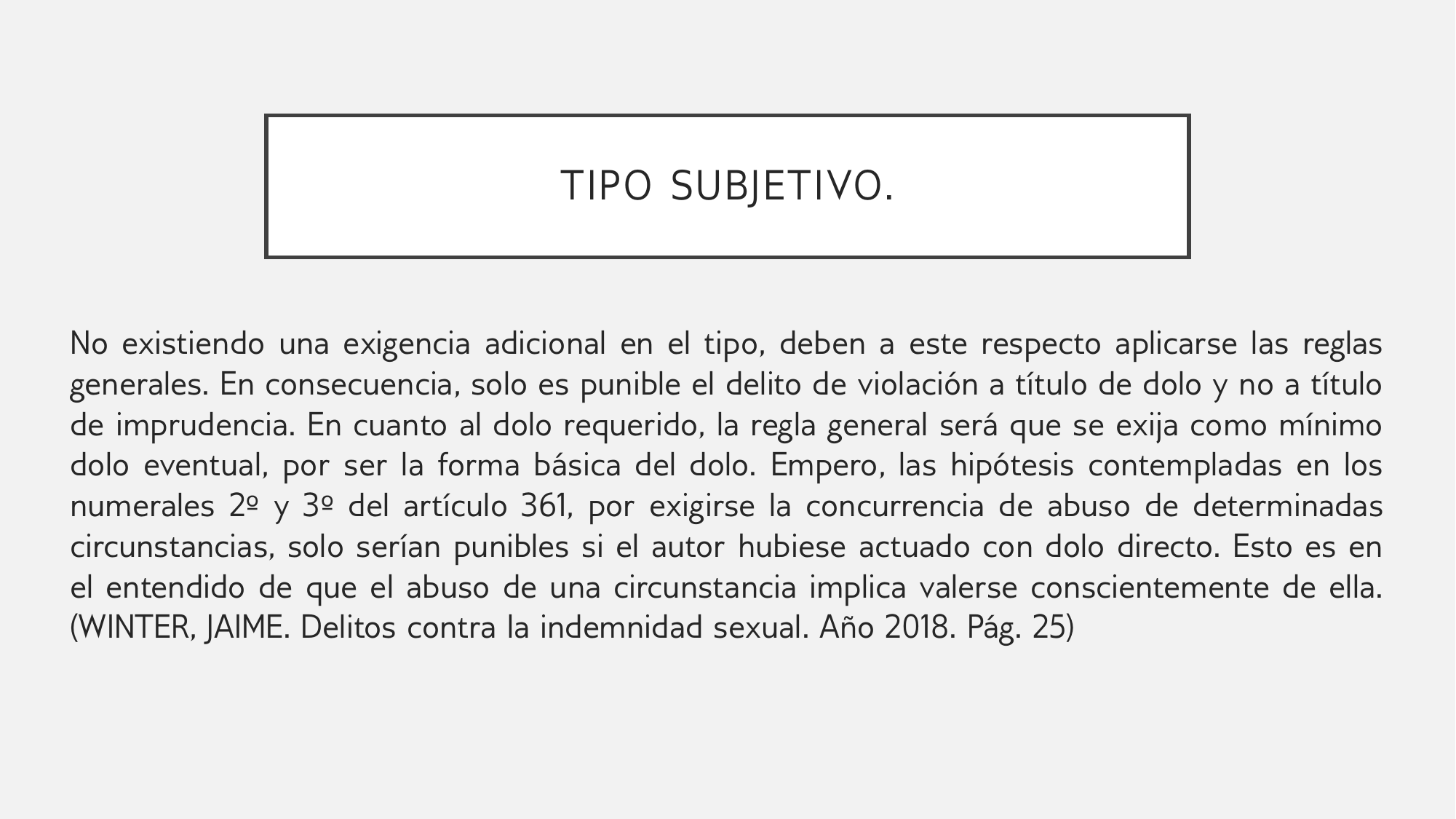

# Tipo subjetivo.
No existiendo una exigencia adicional en el tipo, deben a este respecto aplicarse las reglas generales. En consecuencia, solo es punible el delito de violación a título de dolo y no a título de imprudencia. En cuanto al dolo requerido, la regla general será que se exija como mínimo dolo eventual, por ser la forma básica del dolo. Empero, las hipótesis contempladas en los numerales 2º y 3º del artículo 361, por exigirse la concurrencia de abuso de determinadas circunstancias, solo serían punibles si el autor hubiese actuado con dolo directo. Esto es en el entendido de que el abuso de una circunstancia implica valerse conscientemente de ella. (WINTER, JAIME. Delitos contra la indemnidad sexual. Año 2018. Pág. 25)